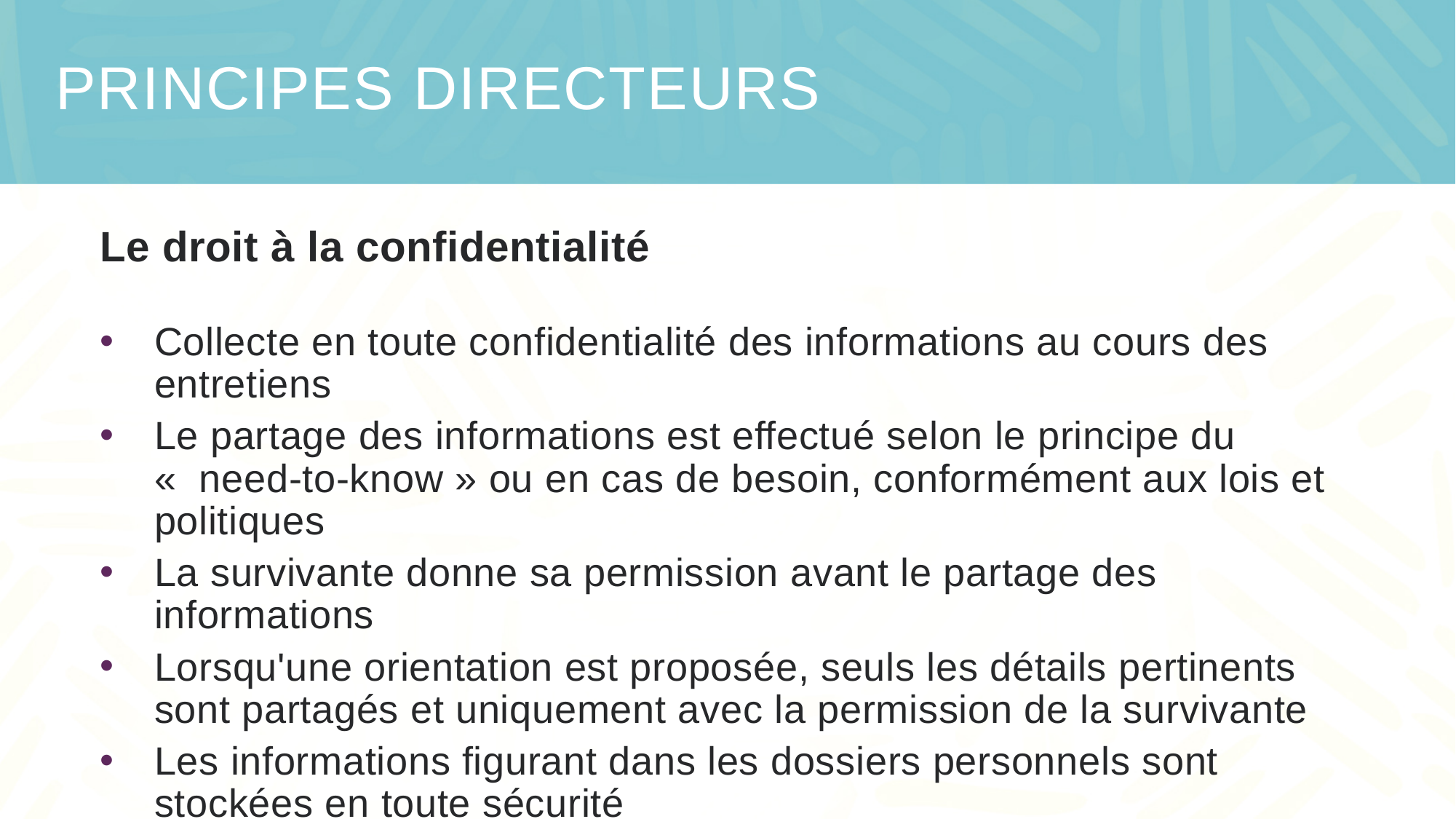

# PRINCIPES DIRECTEURS
Le droit à la confidentialité

Collecte en toute confidentialité des informations au cours des entretiens
Le partage des informations est effectué selon le principe du «  need-to-know » ou en cas de besoin, conformément aux lois et politiques
La survivante donne sa permission avant le partage des informations
Lorsqu'une orientation est proposée, seuls les détails pertinents sont partagés et uniquement avec la permission de la survivante
Les informations figurant dans les dossiers personnels sont stockées en toute sécurité